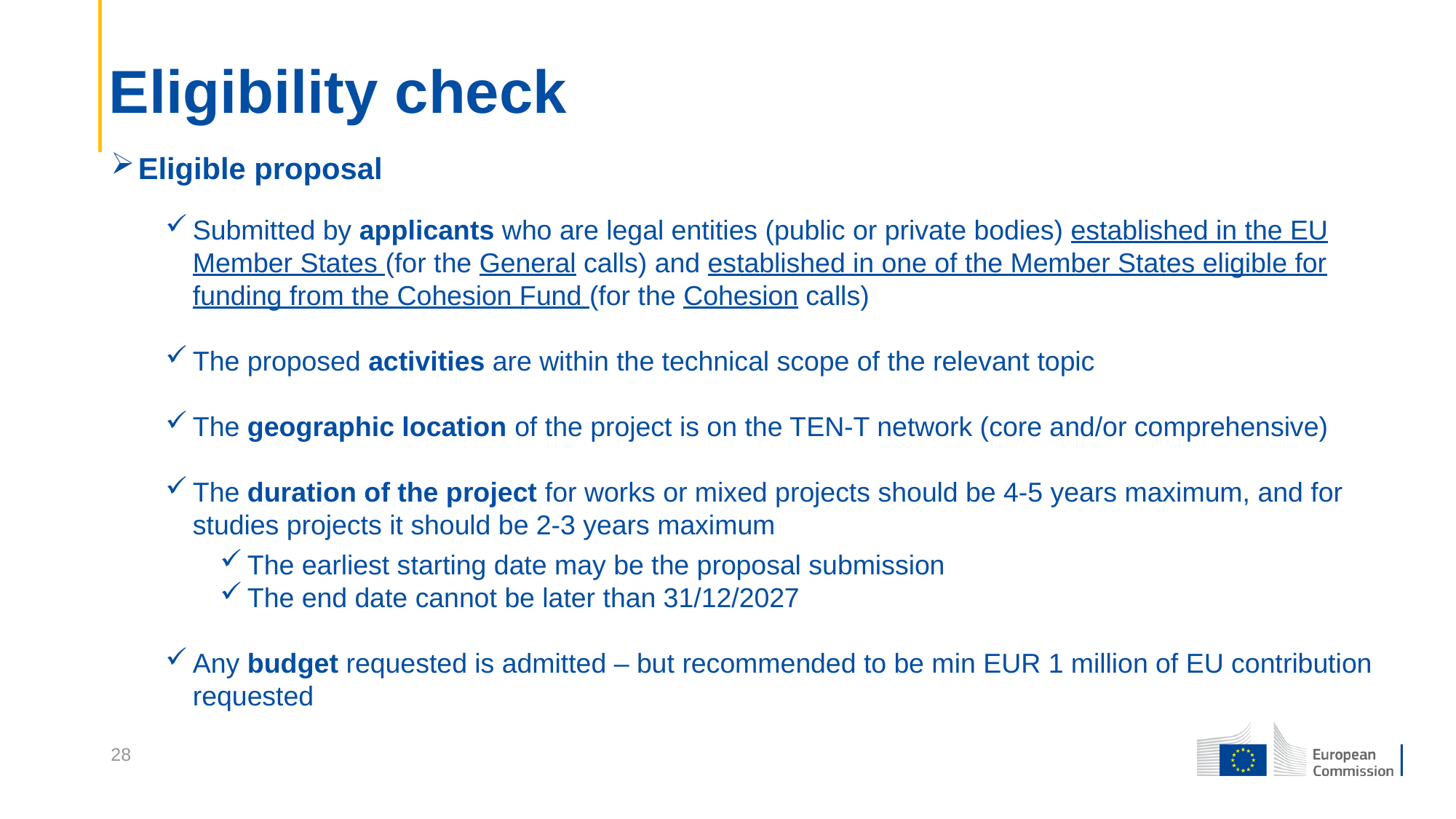

# Eligibility check
Eligible proposal
Submitted by applicants who are legal entities (public or private bodies) established in the EU Member States (for the General calls) and established in one of the Member States eligible for funding from the Cohesion Fund (for the Cohesion calls)

The proposed activities are within the technical scope of the relevant topic

The geographic location of the project is on the TEN-T network (core and/or comprehensive)

The duration of the project for works or mixed projects should be 4-5 years maximum, and for studies projects it should be 2-3 years maximum
The earliest starting date may be the proposal submission
The end date cannot be later than 31/12/2027

Any budget requested is admitted – but recommended to be min EUR 1 million of EU contribution requested

28